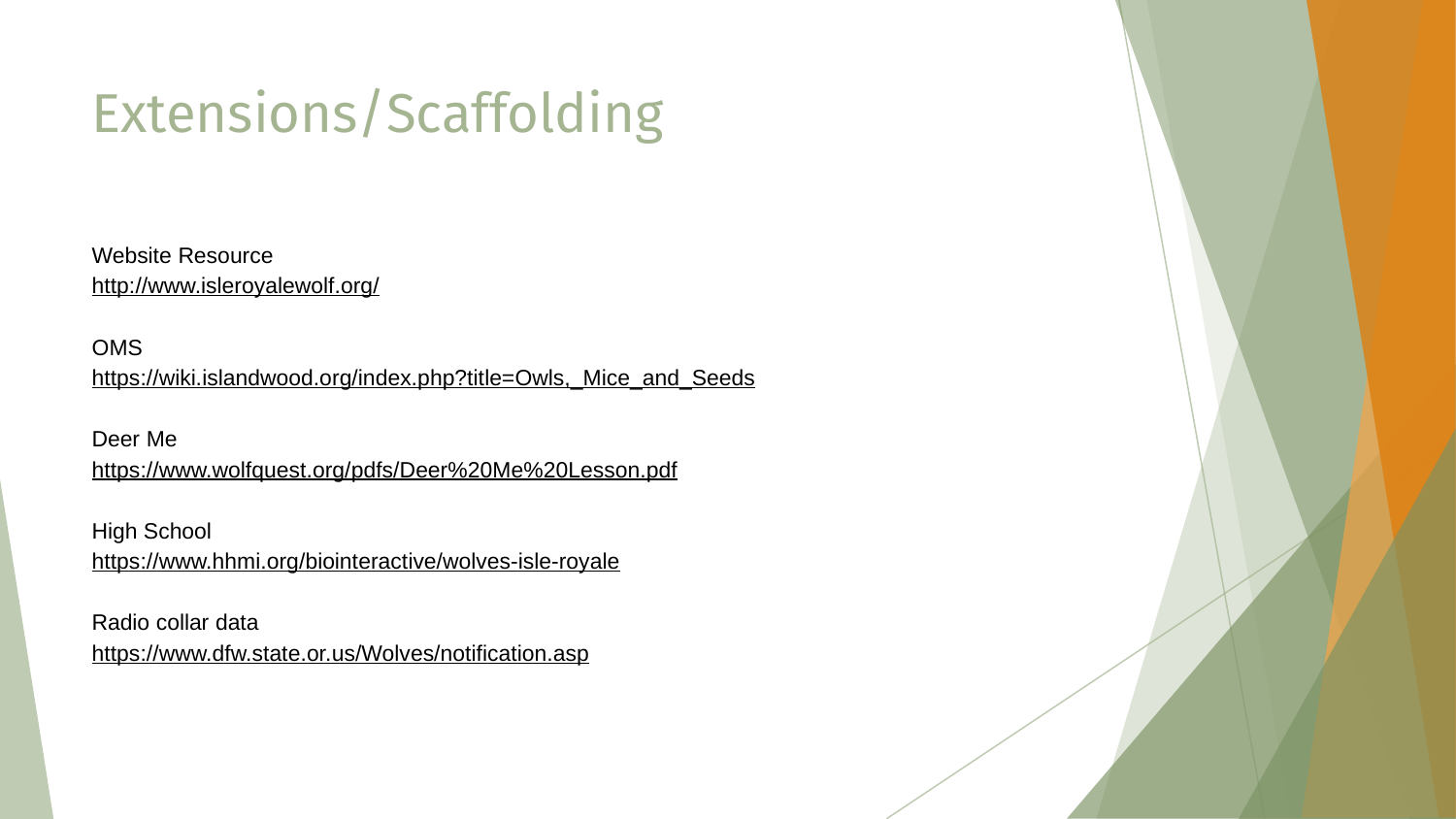

# Extensions/Scaffolding

Website Resource
http://www.isleroyalewolf.org/

OMS
https://wiki.islandwood.org/index.php?title=Owls,_Mice_and_Seeds

Deer Me
https://www.wolfquest.org/pdfs/Deer%20Me%20Lesson.pdf

High School
https://www.hhmi.org/biointeractive/wolves-isle-royale

Radio collar data
https://www.dfw.state.or.us/Wolves/notification.asp